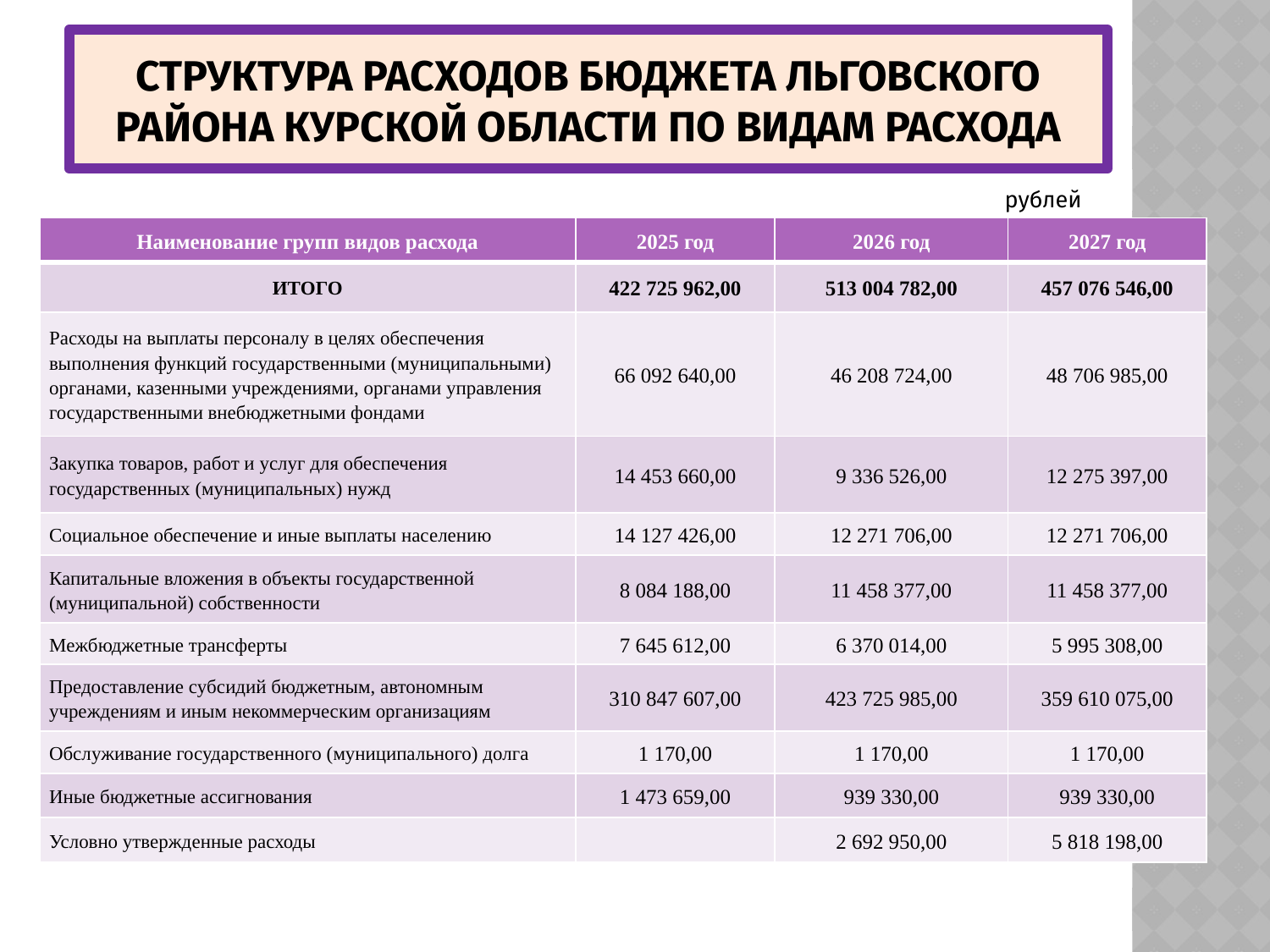

# СТРУКТУРА РАСХОДОВ БЮДЖЕТА ЛЬГОВСКОГО РАЙОНА КУРСКОЙ ОБЛАСТИ ПО ВИДАМ РАСХОДА
рублей
| Наименование групп видов расхода | 2025 год | 2026 год | 2027 год |
| --- | --- | --- | --- |
| ИТОГО | 422 725 962,00 | 513 004 782,00 | 457 076 546,00 |
| Расходы на выплаты персоналу в целях обеспечения выполнения функций государственными (муниципальными) органами, казенными учреждениями, органами управления государственными внебюджетными фондами | 66 092 640,00 | 46 208 724,00 | 48 706 985,00 |
| Закупка товаров, работ и услуг для обеспечения государственных (муниципальных) нужд | 14 453 660,00 | 9 336 526,00 | 12 275 397,00 |
| Социальное обеспечение и иные выплаты населению | 14 127 426,00 | 12 271 706,00 | 12 271 706,00 |
| Капитальные вложения в объекты государственной (муниципальной) собственности | 8 084 188,00 | 11 458 377,00 | 11 458 377,00 |
| Межбюджетные трансферты | 7 645 612,00 | 6 370 014,00 | 5 995 308,00 |
| Предоставление субсидий бюджетным, автономным учреждениям и иным некоммерческим организациям | 310 847 607,00 | 423 725 985,00 | 359 610 075,00 |
| Обслуживание государственного (муниципального) долга | 1 170,00 | 1 170,00 | 1 170,00 |
| Иные бюджетные ассигнования | 1 473 659,00 | 939 330,00 | 939 330,00 |
| Условно утвержденные расходы |  | 2 692 950,00 | 5 818 198,00 |